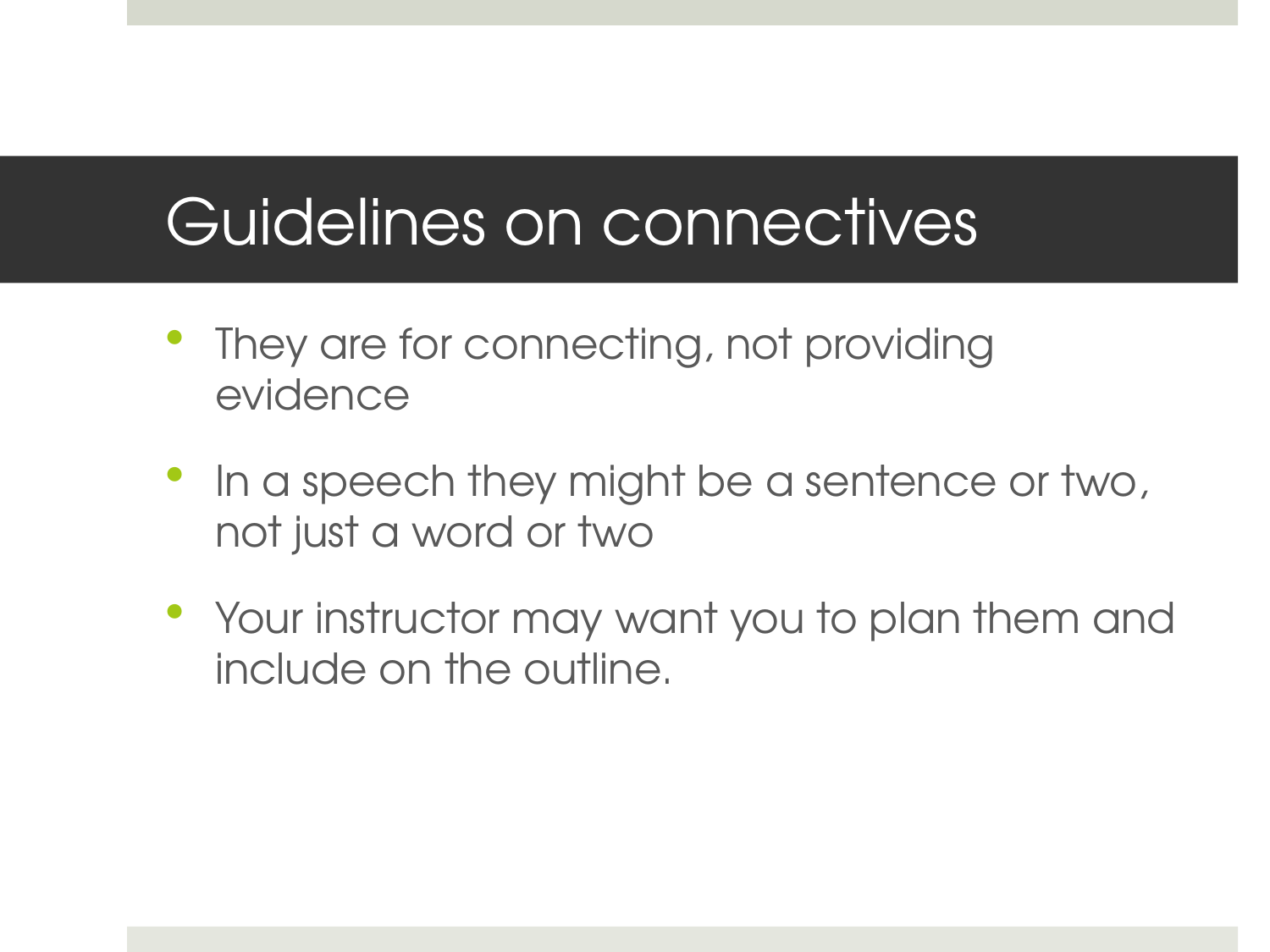

# Guidelines on connectives
They are for connecting, not providing evidence
In a speech they might be a sentence or two, not just a word or two
Your instructor may want you to plan them and include on the outline.